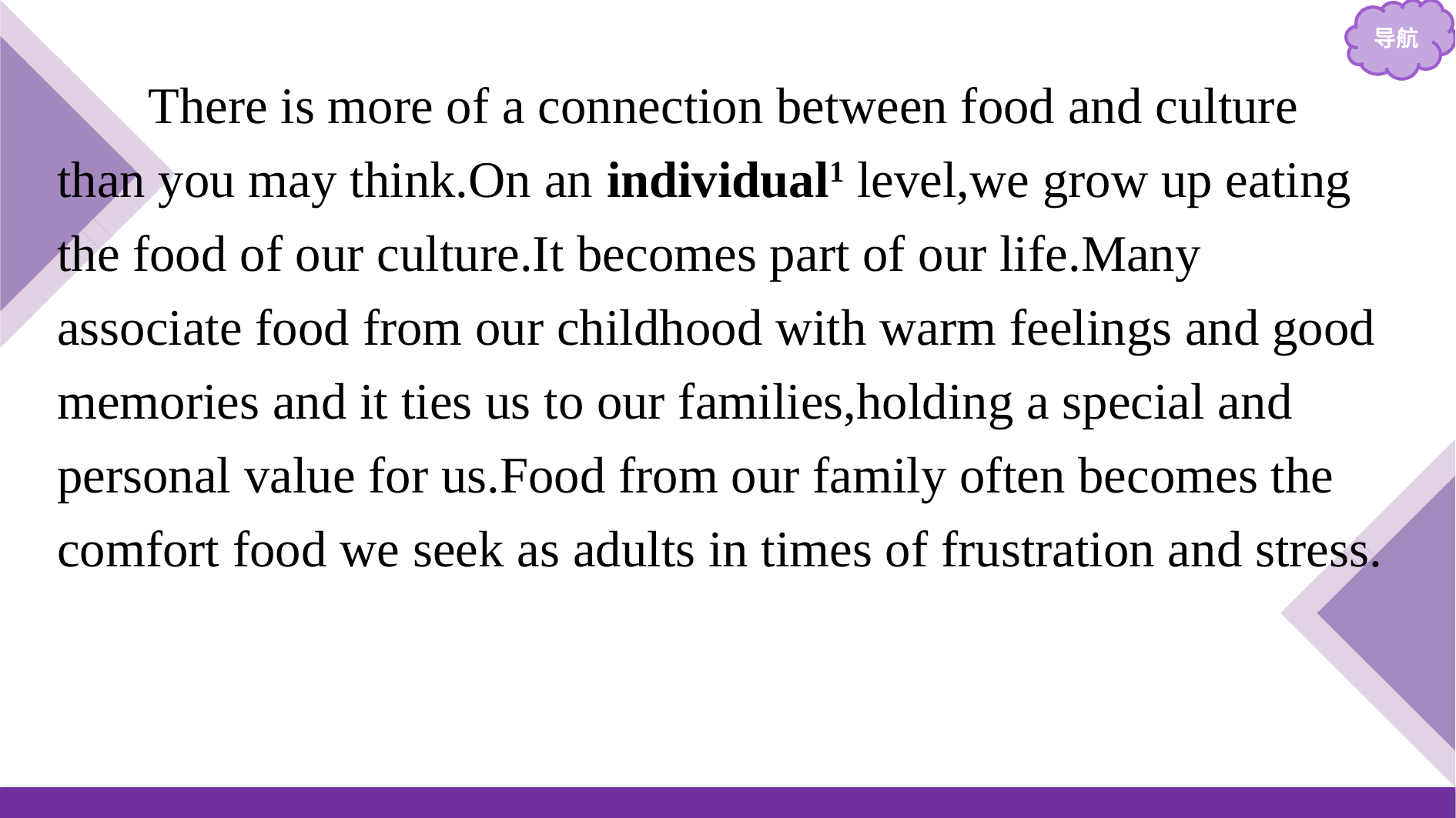

There is more of a connection between food and culture than you may think.On an individual1 level,we grow up eating the food of our culture.It becomes part of our life.Many associate food from our childhood with warm feelings and good memories and it ties us to our families,holding a special and personal value for us.Food from our family often becomes the comfort food we seek as adults in times of frustration and stress.